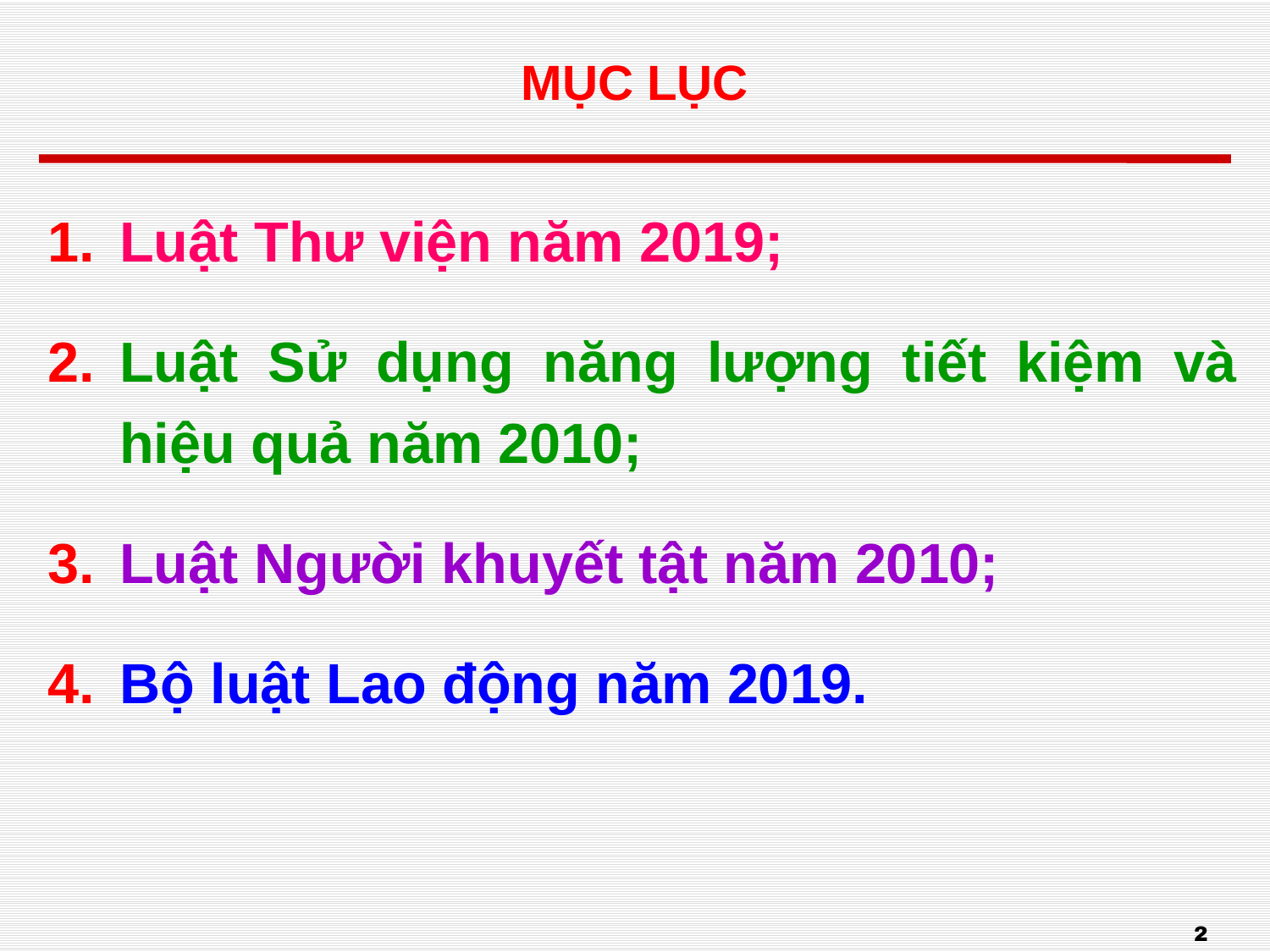

# MỤC LỤC
Luật Thư viện năm 2019;
Luật Sử dụng năng lượng tiết kiệm và hiệu quả năm 2010;
Luật Người khuyết tật năm 2010;
Bộ luật Lao động năm 2019.